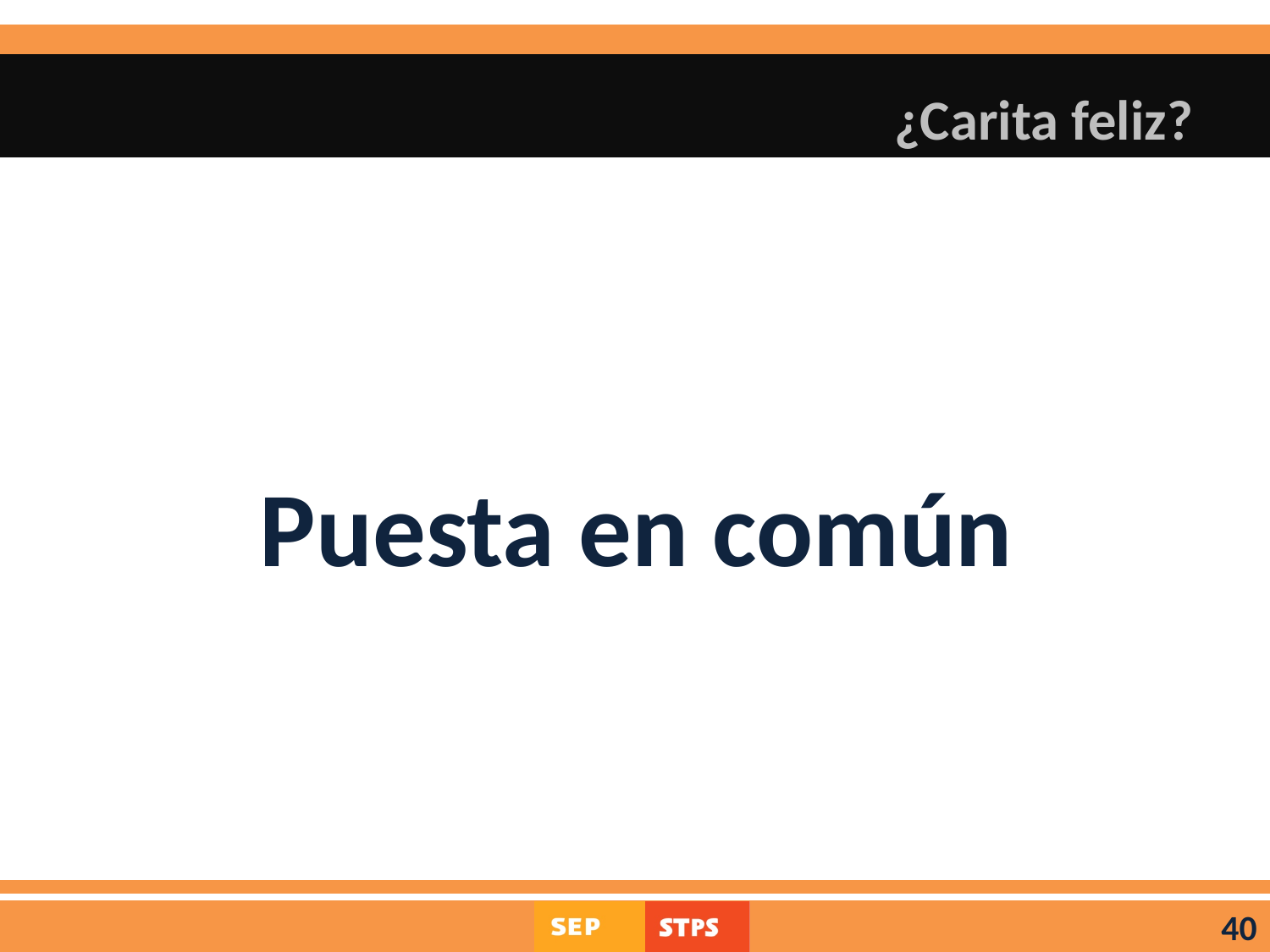

# ¿Carita feliz?
Puesta en común

40